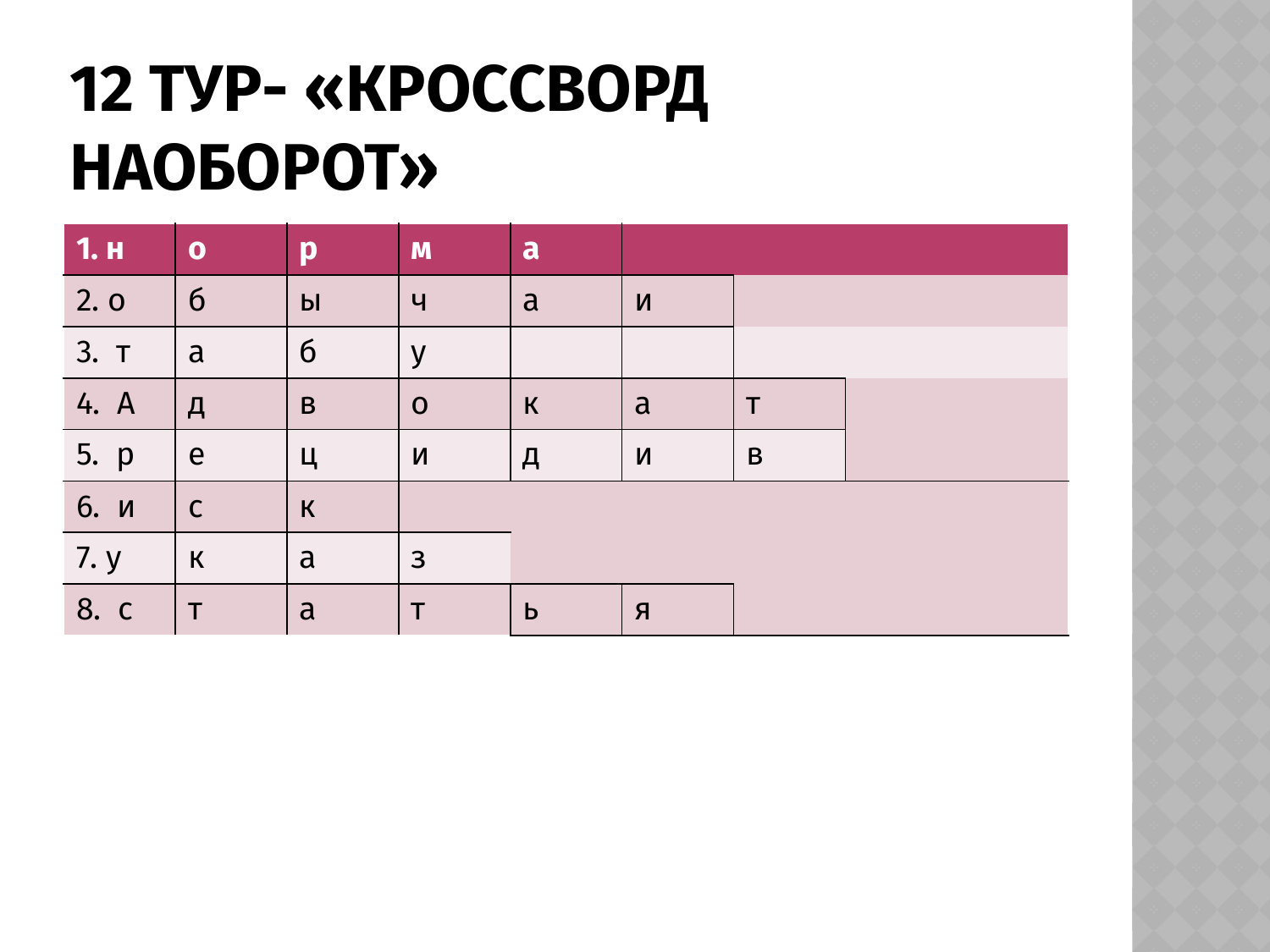

# 12 тур- «кроссворд наоборот»
| 1. н | о | р | м | а |  |  |  |
| --- | --- | --- | --- | --- | --- | --- | --- |
| 2. о | б | ы | ч | а | и |  |  |
| 3. т | а | б | у |  |  |  |  |
| 4. А | д | в | о | к | а | т |  |
| 5. р | е | ц | и | д | и | в |  |
| 6. и | с | к |  |  |  |  |  |
| 7. у | к | а | з |  |  |  |  |
| 8. с | т | а | т | ь | я |  |  |